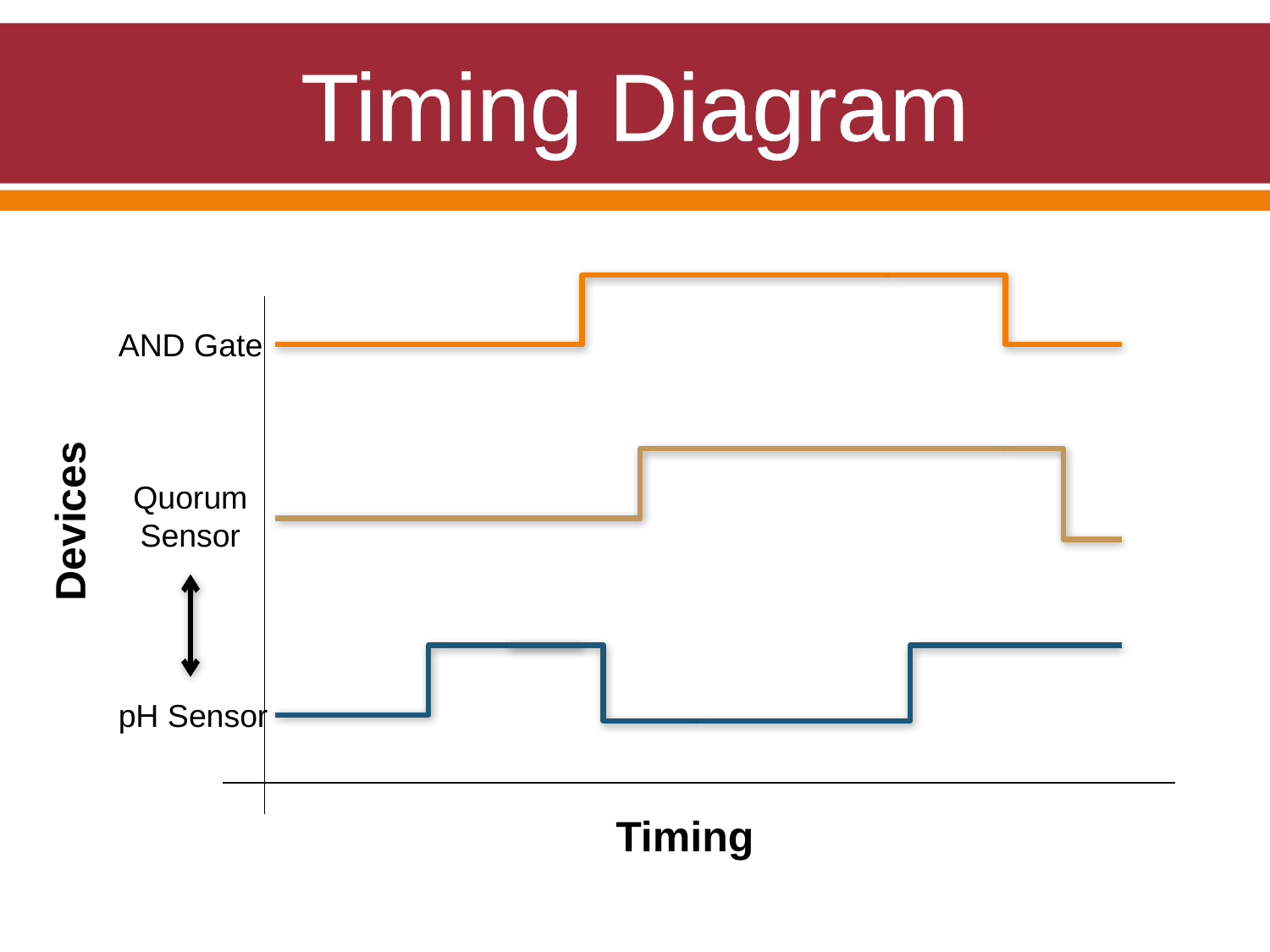

# Timing Diagram
AND Gate
Quorum Sensor
Devices
pH Sensor
Timing